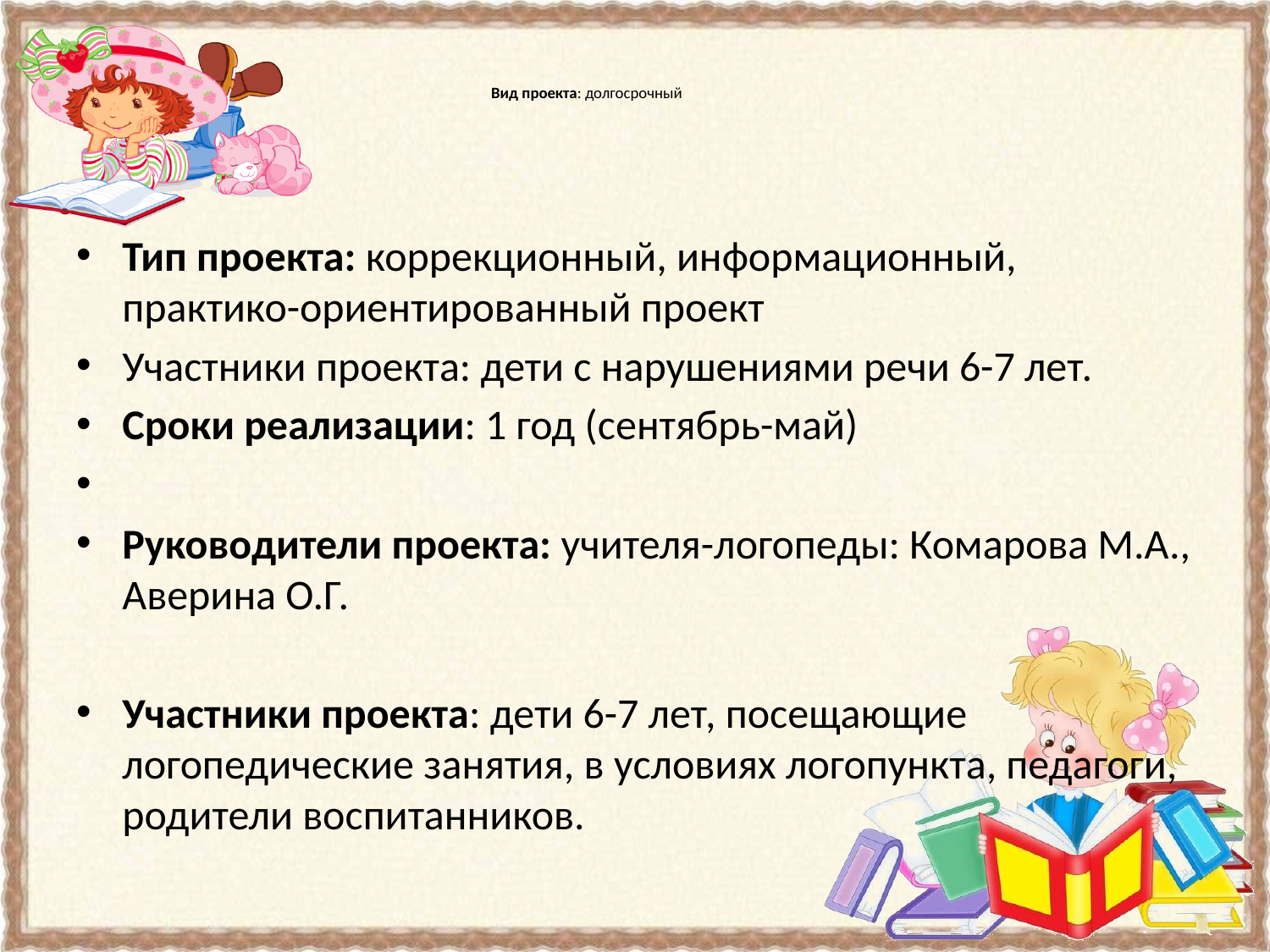

# Вид проекта: долгосрочный
Тип проекта: коррекционный, информационный, практико-ориентированный проект
Участники проекта: дети с нарушениями речи 6-7 лет.
Сроки реализации: 1 год (сентябрь-май)

Руководители проекта: учителя-логопеды: Комарова М.А., Аверина О.Г.

Участники проекта: дети 6-7 лет, посещающие логопедические занятия, в условиях логопункта, педагоги, родители воспитанников.